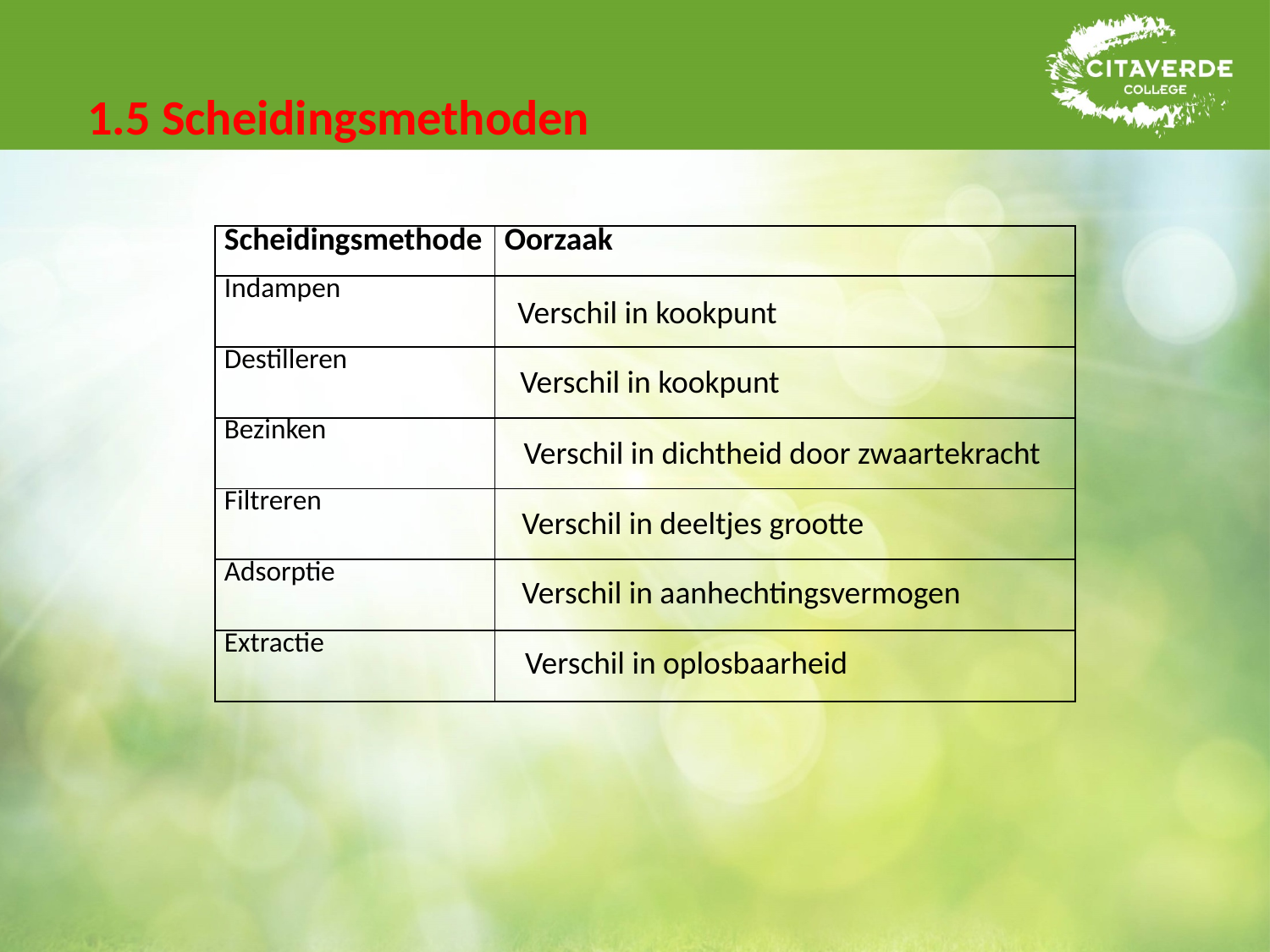

1.5 Scheidingsmethoden
| Scheidingsmethode | Oorzaak |
| --- | --- |
| Indampen |  |
| Destilleren |  |
| Bezinken |  |
| Filtreren |  |
| Adsorptie |  |
| Extractie |  |
Verschil in kookpunt
Verschil in kookpunt
Verschil in dichtheid door zwaartekracht
Verschil in deeltjes grootte
Verschil in aanhechtingsvermogen
Verschil in oplosbaarheid